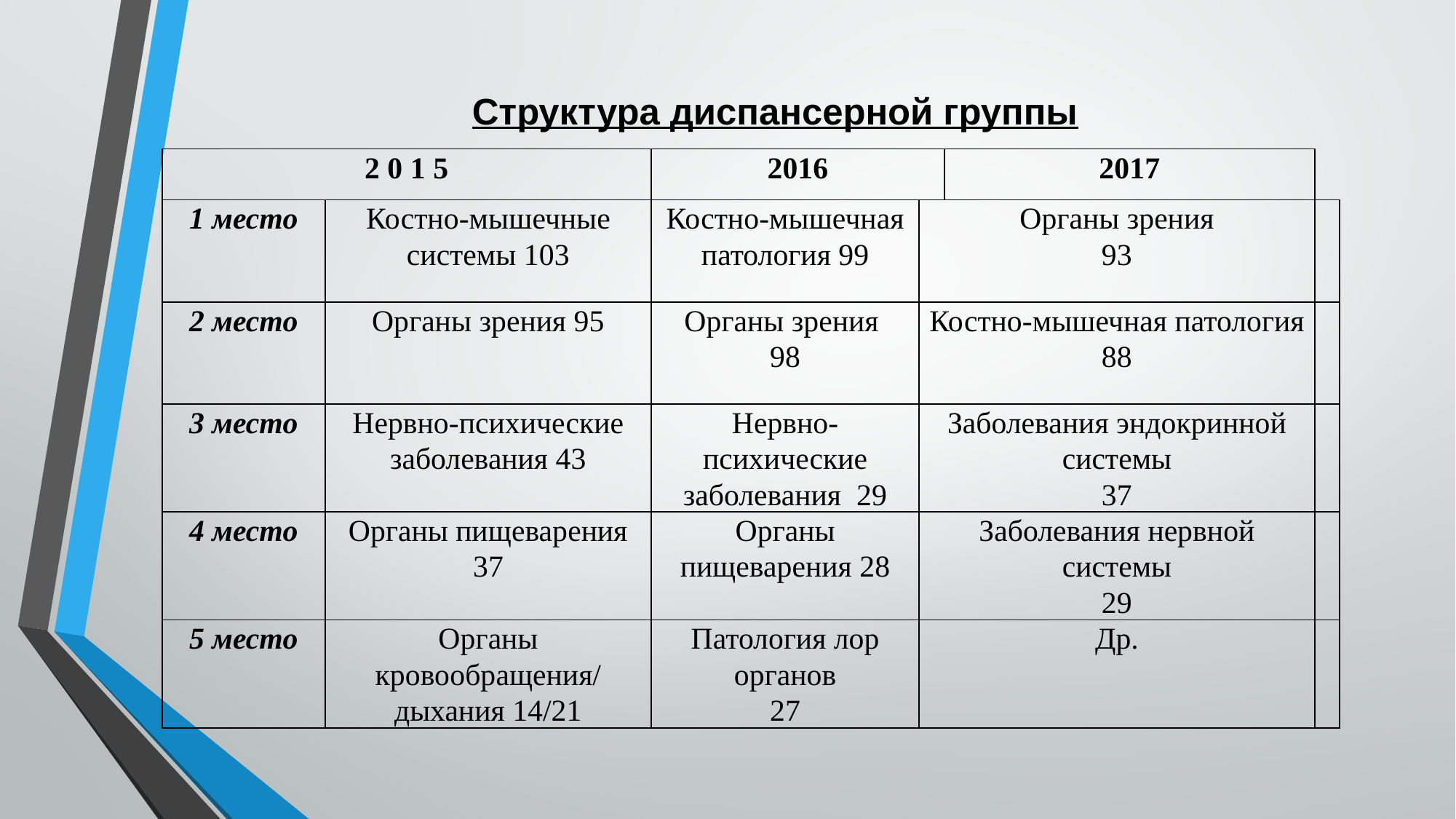

# Структура диспансерной группы
| 2 0 1 5 |  | 2016 |  | 2017 |  |
| --- | --- | --- | --- | --- | --- |
| 1 место | Костно-мышечные системы 103 | Костно-мышечная патология 99 | Органы зрения 93 |  |  |
| 2 место | Органы зрения 95 | Органы зрения 98 | Костно-мышечная патология 88 |  |  |
| 3 место | Нервно-психические заболевания 43 | Нервно-психические заболевания 29 | Заболевания эндокринной системы 37 |  |  |
| 4 место | Органы пищеварения 37 | Органы пищеварения 28 | Заболевания нервной системы 29 |  |  |
| 5 место | Органы кровообращения/ дыхания 14/21 | Патология лор органов 27 | Др. |  |  |